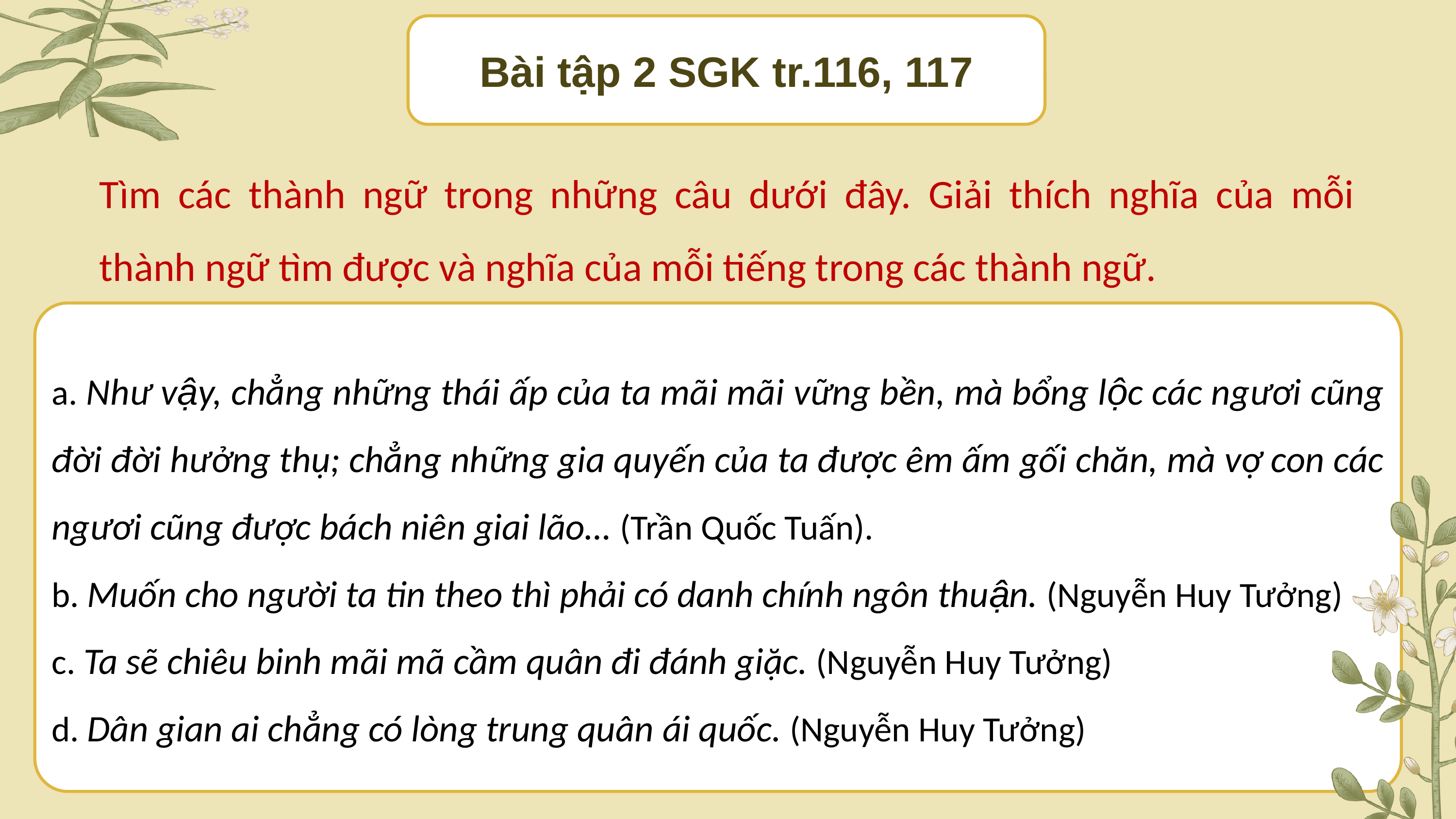

Bài tập 2 SGK tr.116, 117
Tìm các thành ngữ trong những câu dưới đây. Giải thích nghĩa của mỗi thành ngữ tìm được và nghĩa của mỗi tiếng trong các thành ngữ.
a. Như vậy, chẳng những thái ấp của ta mãi mãi vững bền, mà bổng lộc các ngươi cũng đời đời hưởng thụ; chẳng những gia quyến của ta được êm ấm gối chăn, mà vợ con các ngươi cũng được bách niên giai lão… (Trần Quốc Tuấn).
b. Muốn cho người ta tin theo thì phải có danh chính ngôn thuận. (Nguyễn Huy Tưởng)
c. Ta sẽ chiêu binh mãi mã cầm quân đi đánh giặc. (Nguyễn Huy Tưởng)
d. Dân gian ai chẳng có lòng trung quân ái quốc. (Nguyễn Huy Tưởng)